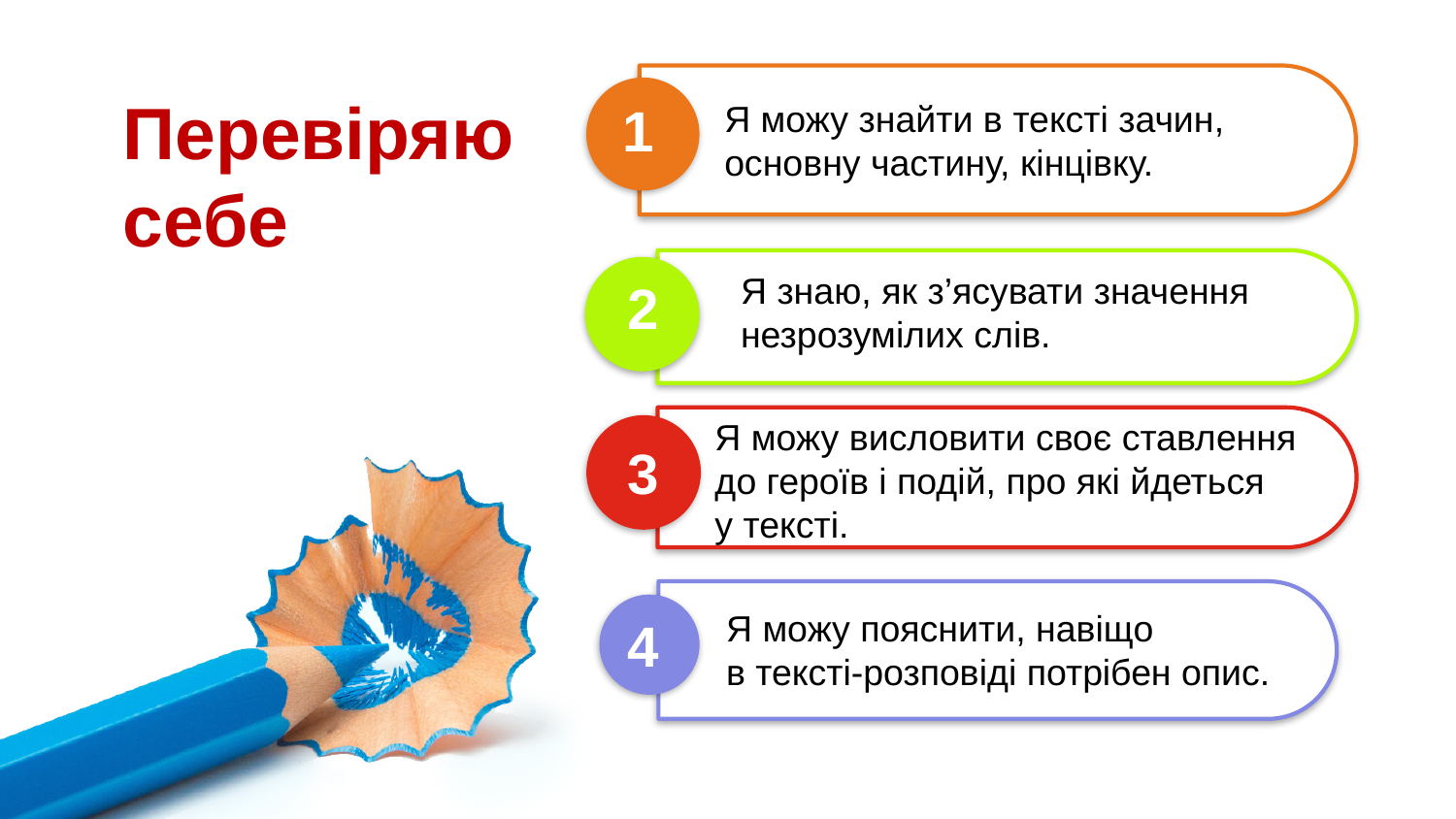

Перевіряю себе

1
Я можу знайти в тексті зачин,
основну частину, кінцівку.

Я знаю, як з’ясувати значення
незрозумілих слів.
2

Я можу висловити своє ставлення до героїв і подій, про які йдеться
у тексті.

3

Я можу пояснити, навіщо
в тексті-розповіді потрібен опис.
4